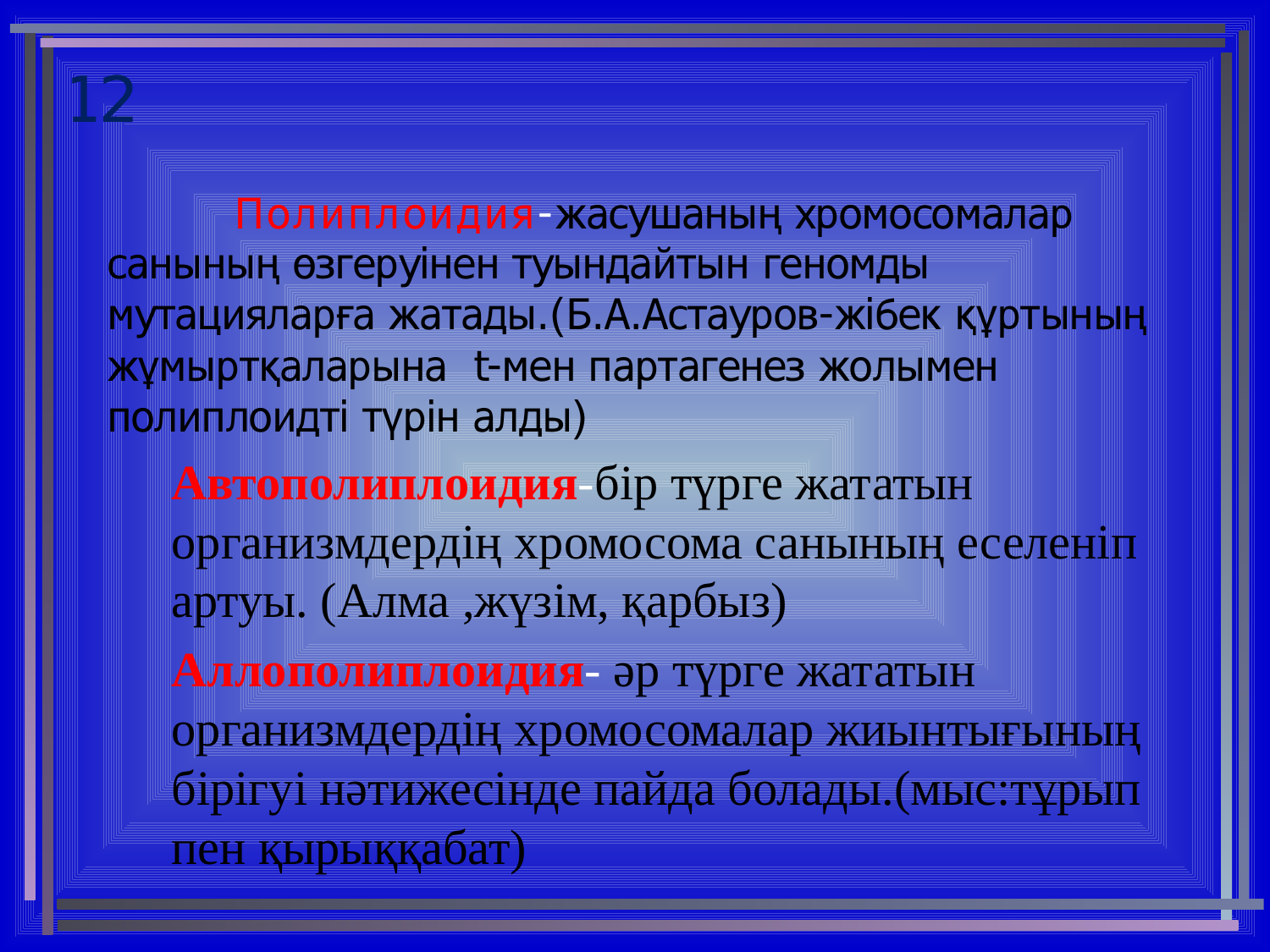

# 12
	Полиплоидия-жасушаның хромосомалар санының өзгеруінен туындайтын геномды мутацияларға жатады.(Б.А.Астауров-жібек құртының жұмыртқаларына  t-мен партагенез жолымен полиплоидті түрін алды)
Автополиплоидия-бір түрге жататын организмдердің хромосома санының еселеніп артуы. (Алма ,жүзім, қарбыз)
Аллополиплоидия- әр түрге жататын организмдердің хромосомалар жиынтығының бірігуі нәтижесінде пайда болады.(мыс:тұрып пен қырыққабат)